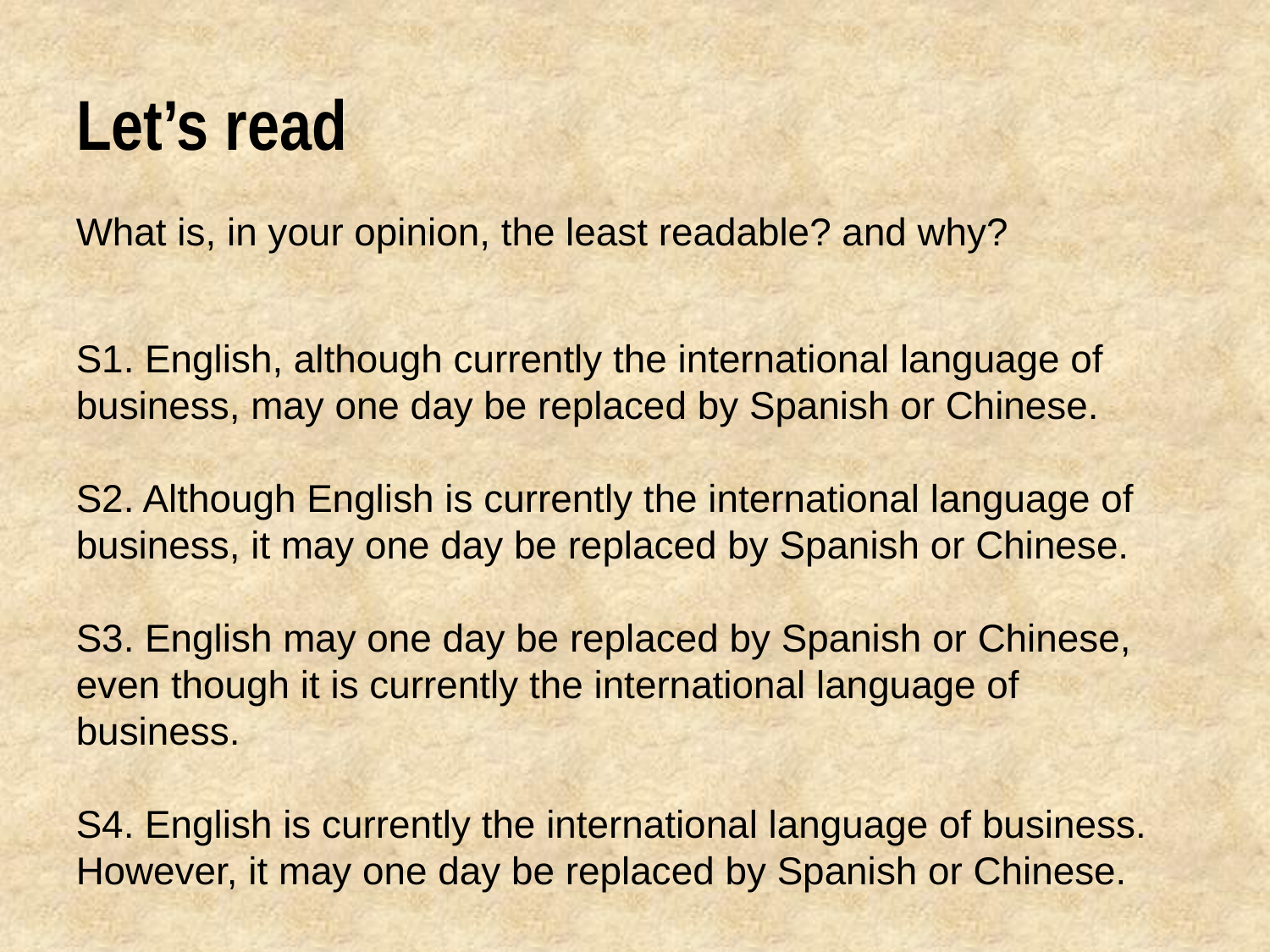

# Let’s read
What is, in your opinion, the least readable? and why?

S1. English, although currently the international language of business, may one day be replaced by Spanish or Chinese.

S2. Although English is currently the international language of business, it may one day be replaced by Spanish or Chinese.

S3. English may one day be replaced by Spanish or Chinese, even though it is currently the international language of business.

S4. English is currently the international language of business. However, it may one day be replaced by Spanish or Chinese.